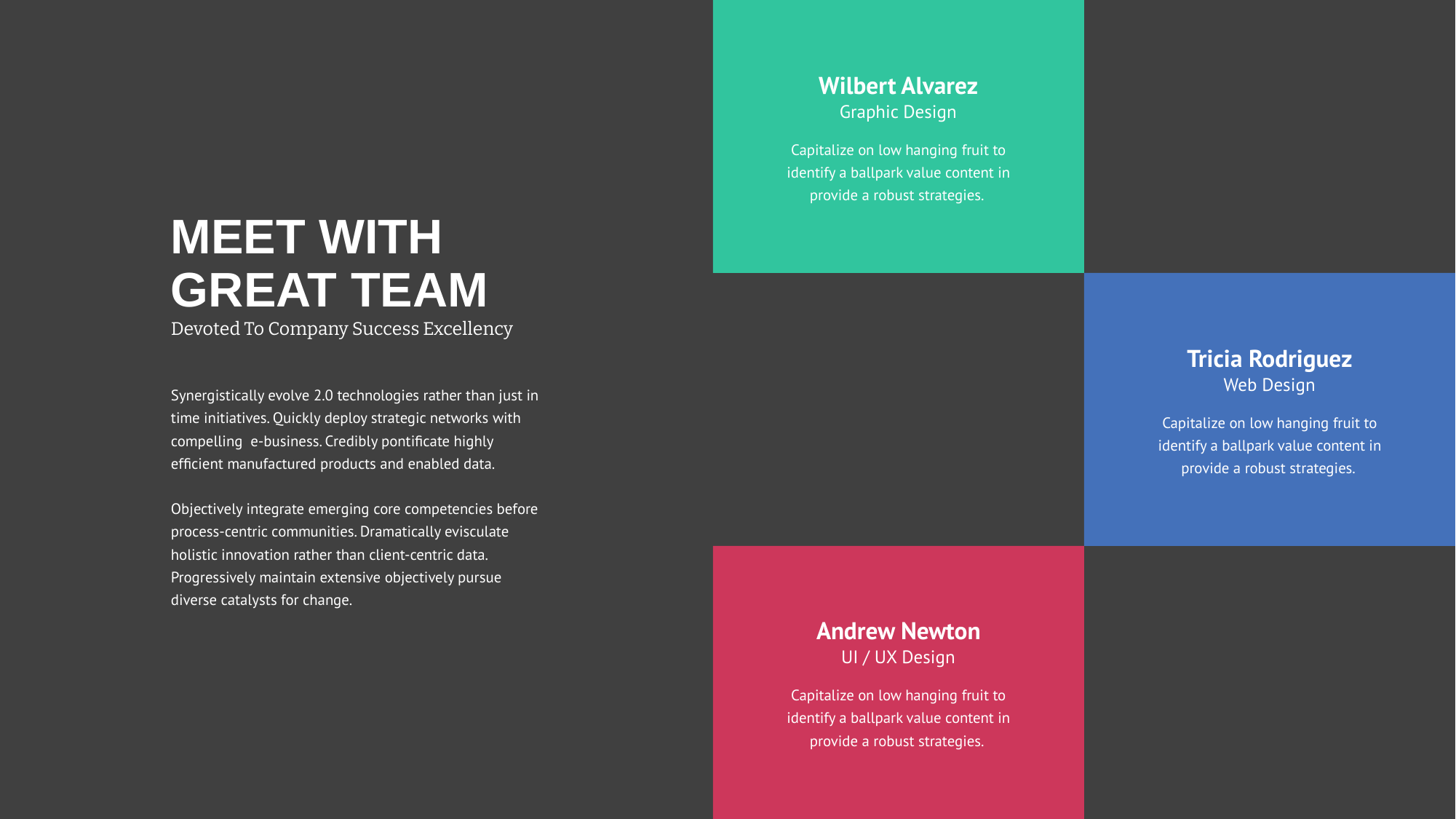

Wilbert Alvarez
Graphic Design
Capitalize on low hanging fruit to identify a ballpark value content in provide a robust strategies.
MEET WITH
GREAT TEAM
Devoted To Company Success Excellency

Tricia Rodriguez
Web Design
Synergistically evolve 2.0 technologies rather than just in time initiatives. Quickly deploy strategic networks with compelling  e-business. Credibly pontificate highly efficient manufactured products and enabled data.

Objectively integrate emerging core competencies before process-centric communities. Dramatically evisculate holistic innovation rather than client-centric data. Progressively maintain extensive objectively pursue diverse catalysts for change.
Capitalize on low hanging fruit to identify a ballpark value content in provide a robust strategies.

Andrew Newton
UI / UX Design
Capitalize on low hanging fruit to identify a ballpark value content in provide a robust strategies.